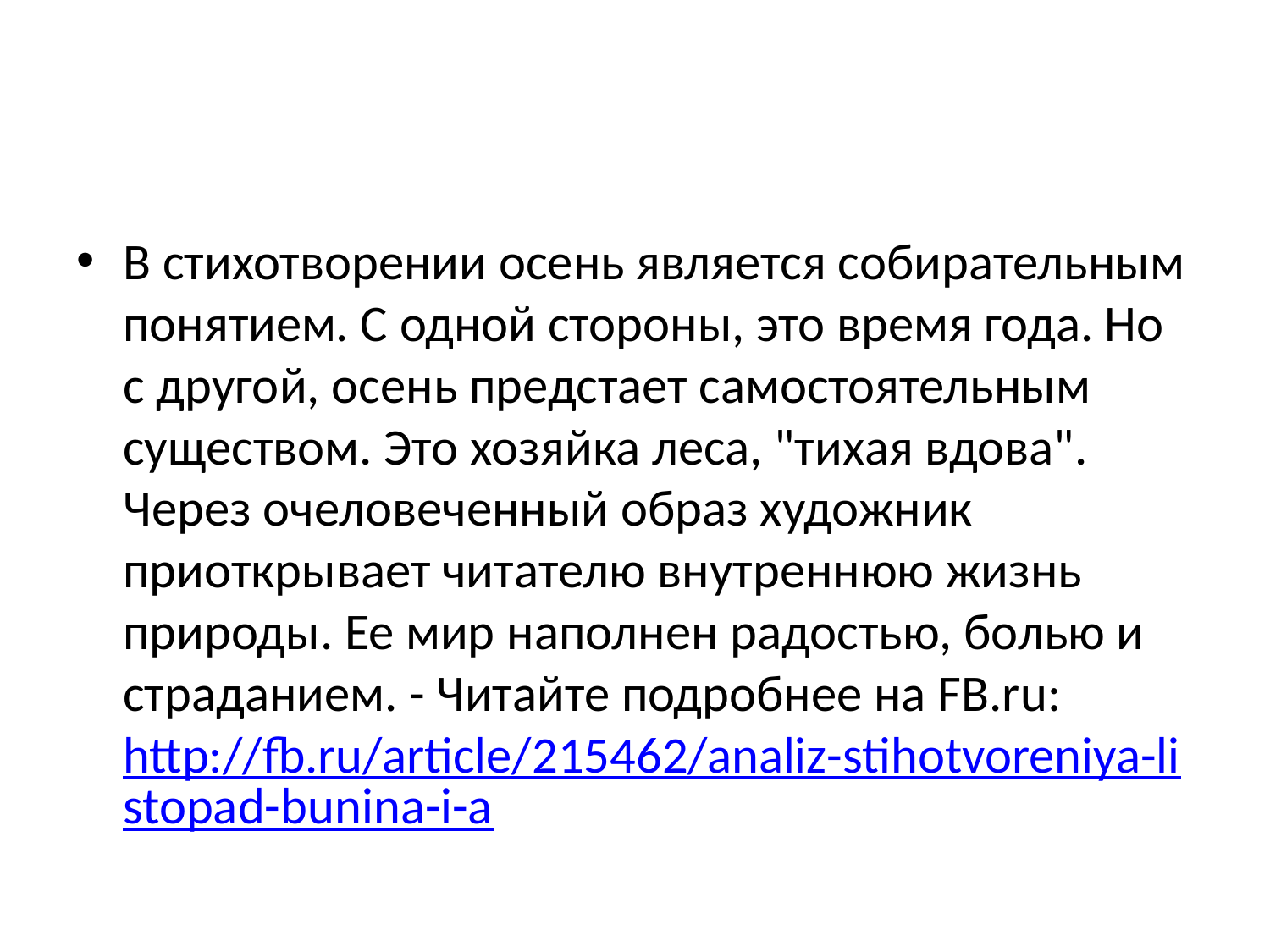

#
В стихотворении осень является собирательным понятием. С одной стороны, это время года. Но с другой, осень предстает самостоятельным существом. Это хозяйка леса, "тихая вдова". Через очеловеченный образ художник приоткрывает читателю внутреннюю жизнь природы. Ее мир наполнен радостью, болью и страданием. - Читайте подробнее на FB.ru: http://fb.ru/article/215462/analiz-stihotvoreniya-listopad-bunina-i-a